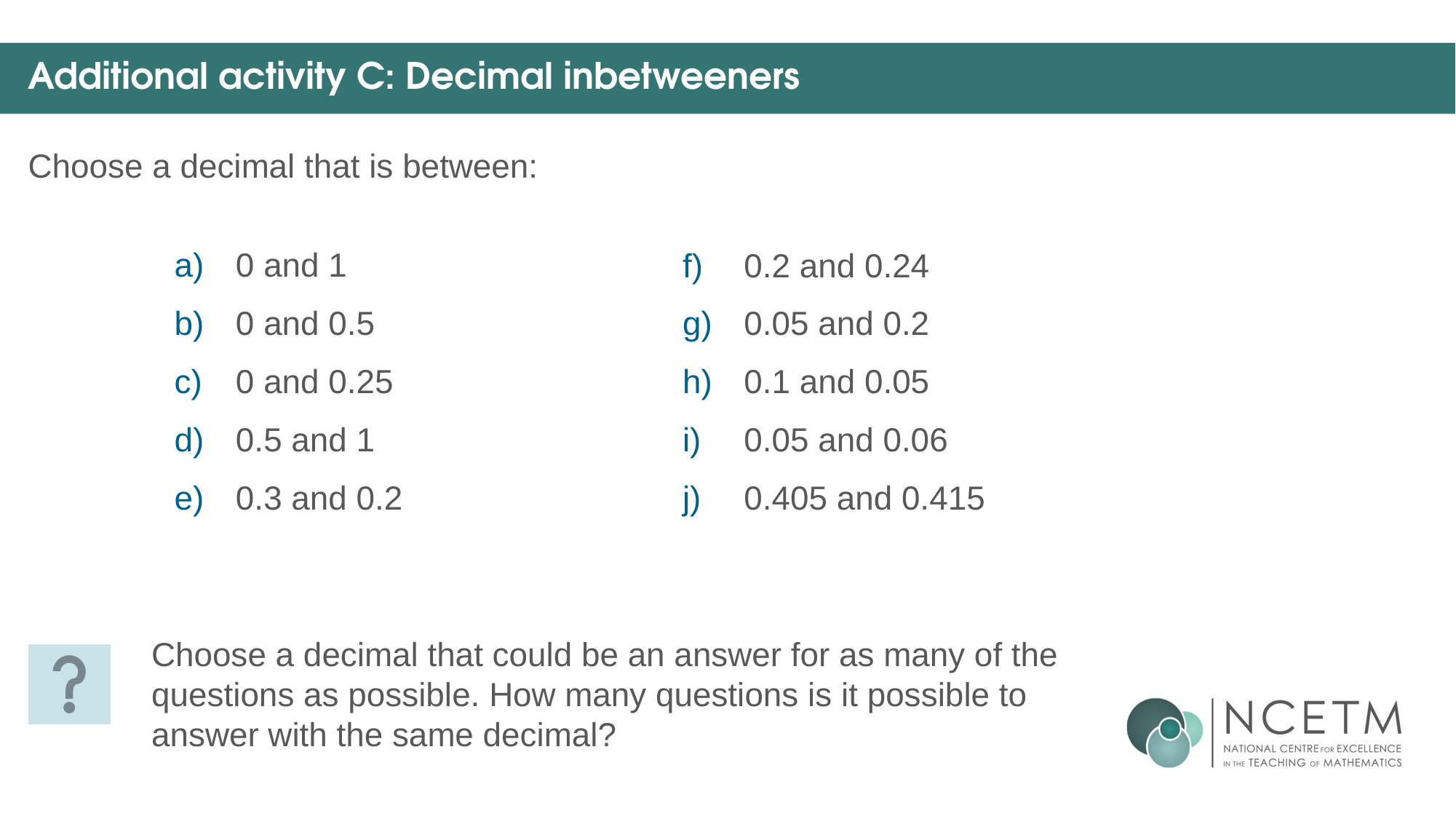

Additional activity C: Decimal inbetweeners
Choose a decimal that is between:
0 and 1
0 and 0.5
0 and 0.25
0.5 and 1
0.3 and 0.2
0.2 and 0.24
0.05 and 0.2
0.1 and 0.05
0.05 and 0.06
0.405 and 0.415
Choose a decimal that could be an answer for as many of the questions as possible. How many questions is it possible to answer with the same decimal?